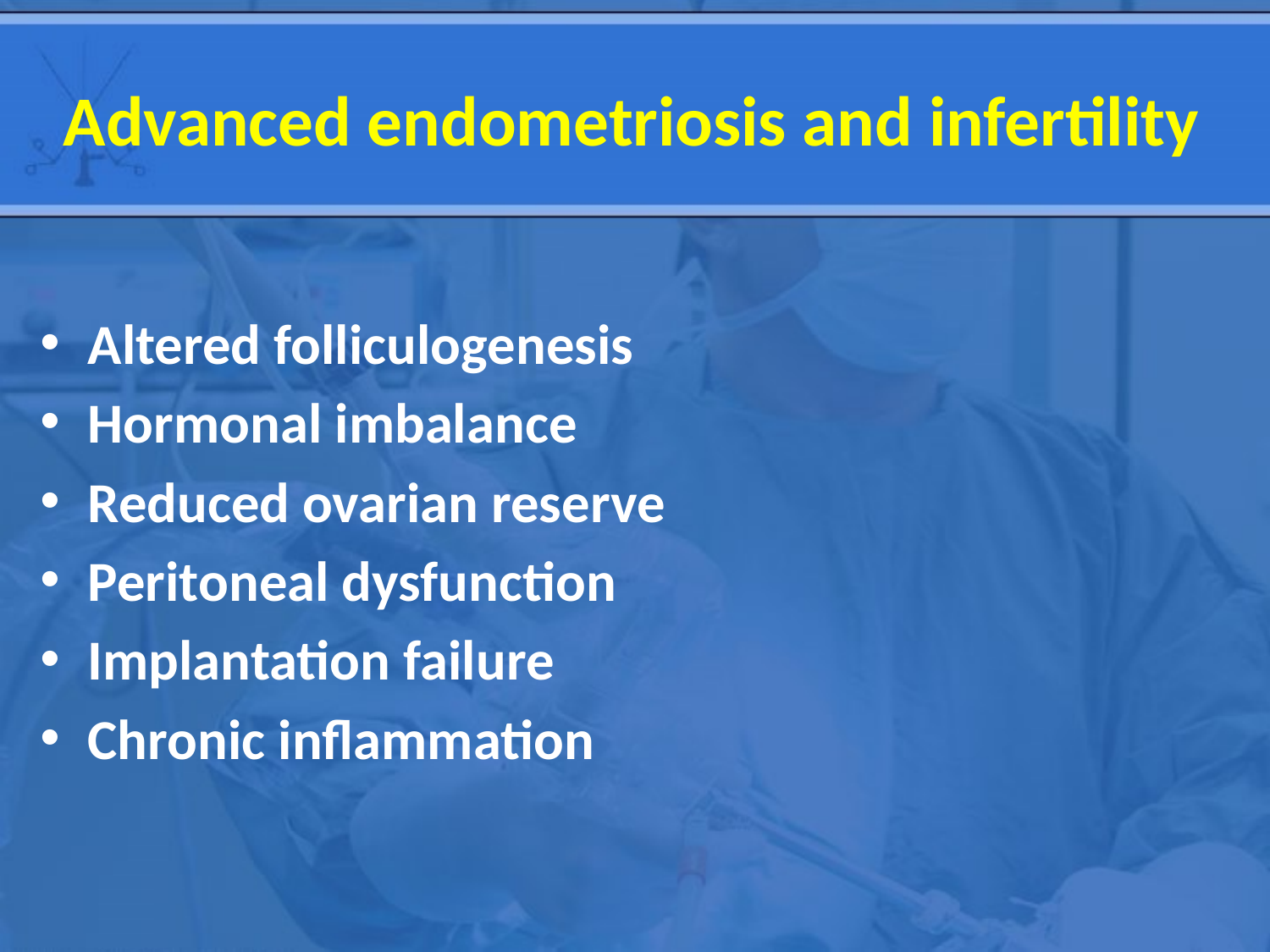

# Advanced endometriosis and infertility

Altered folliculogenesis
Hormonal imbalance
Reduced ovarian reserve
Peritoneal dysfunction
Implantation failure
Chronic inflammation